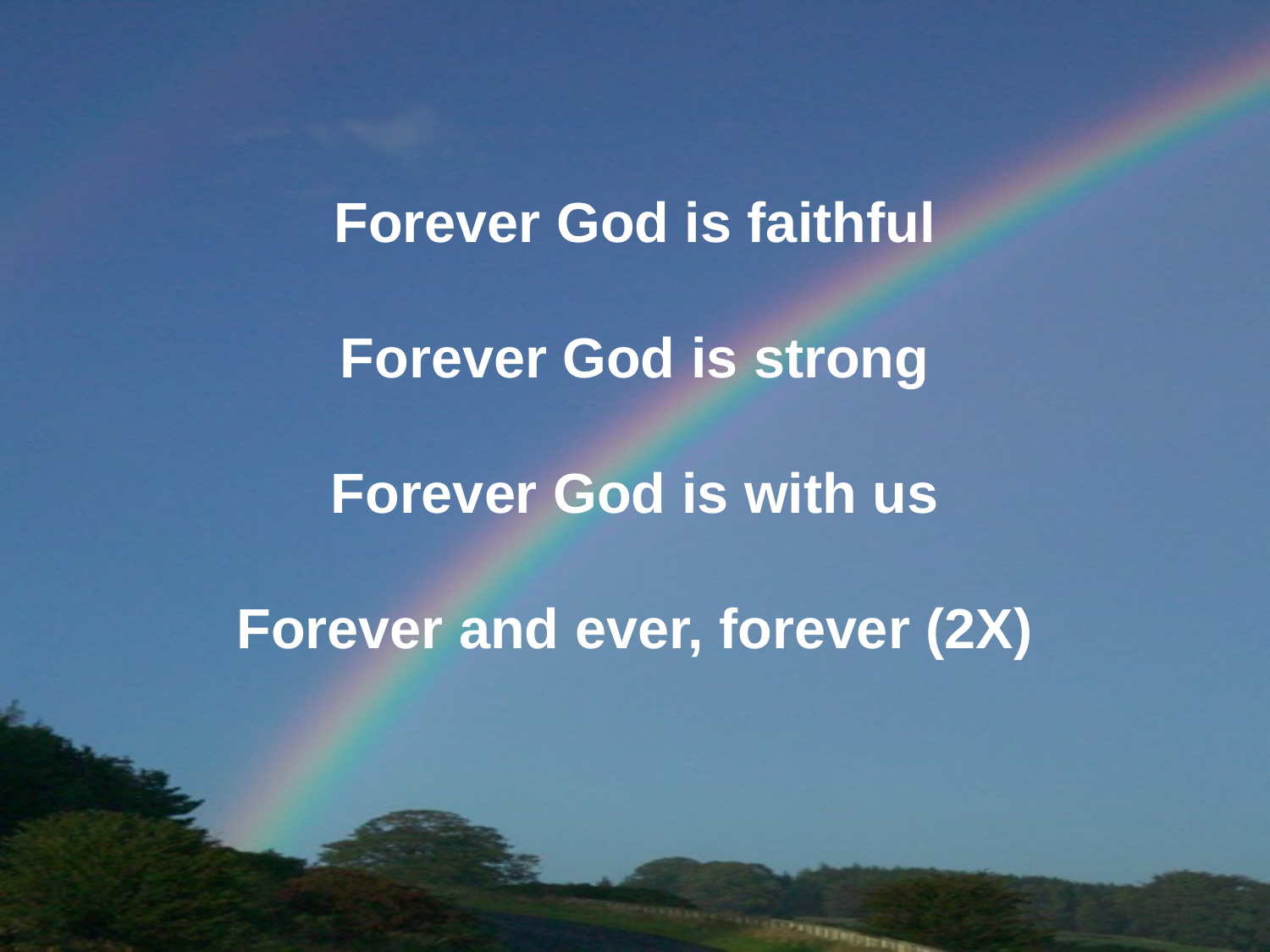

Forever God is faithful

Forever God is strong

Forever God is with us

Forever and ever, forever (2X)